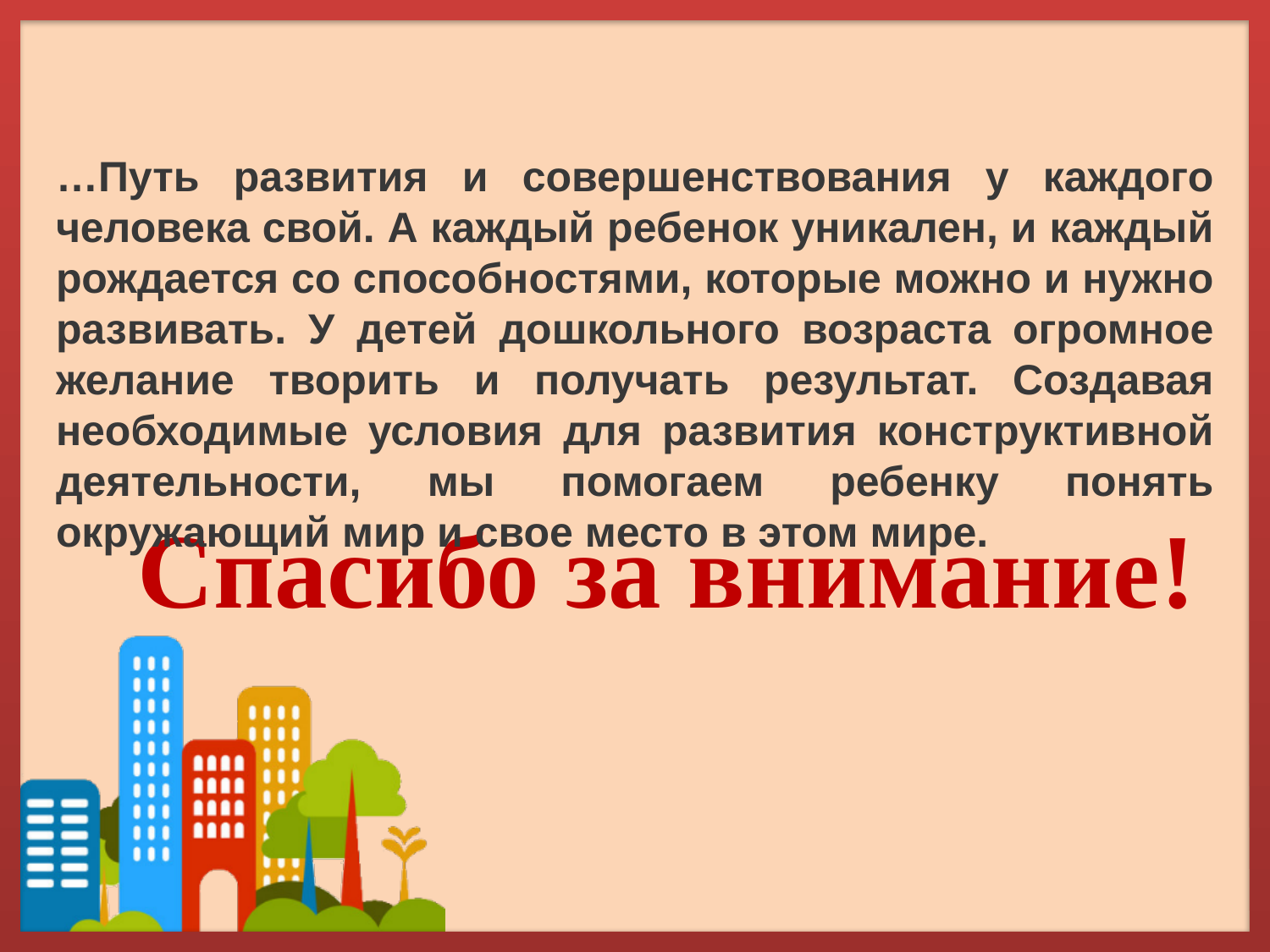

…Путь развития и совершенствования у каждого человека свой. А каждый ребенок уникален, и каждый рождается со способностями, которые можно и нужно развивать. У детей дошкольного возраста огромное желание творить и получать результат. Создавая необходимые условия для развития конструктивной деятельности, мы помогаем ребенку понять окружающий мир и свое место в этом мире.
# Спасибо за внимание!